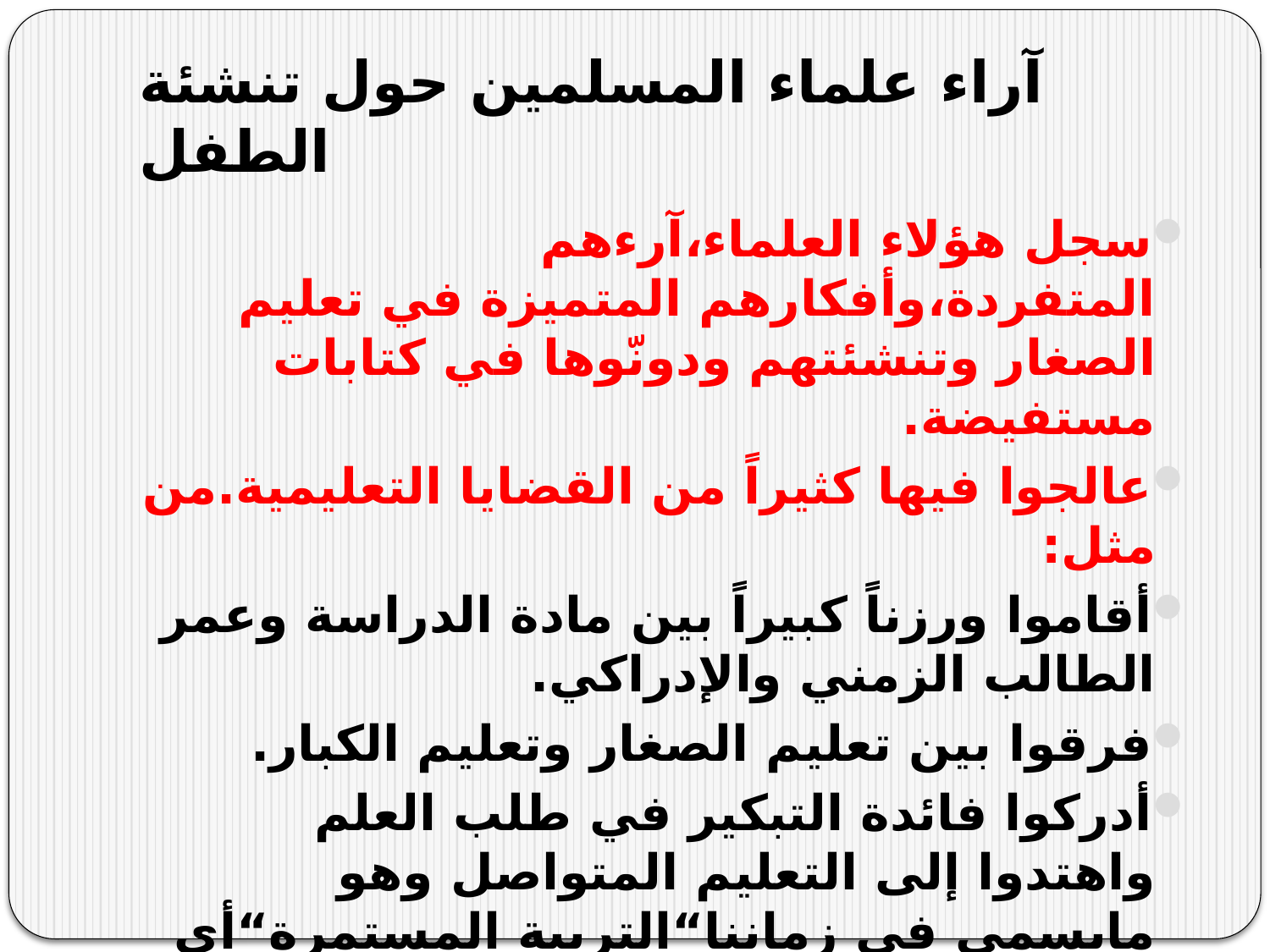

# آراء علماء المسلمين حول تنشئة الطفل
سجل هؤلاء العلماء،آرءهم المتفردة،وأفكارهم المتميزة في تعليم الصغار وتنشئتهم ودونّوها في كتابات مستفيضة.
عالجوا فيها كثيراً من القضايا التعليمية.من مثل:
أقاموا ورزناً كبيراً بين مادة الدراسة وعمر الطالب الزمني والإدراكي.
فرقوا بين تعليم الصغار وتعليم الكبار.
أدركوا فائدة التبكير في طلب العلم واهتدوا إلى التعليم المتواصل وهو مايسمى في زماننا“التربية المستمرة“أي طلب العلم من المهد إلى اللحد وباستمرارية التعليم مادامت الحياة .